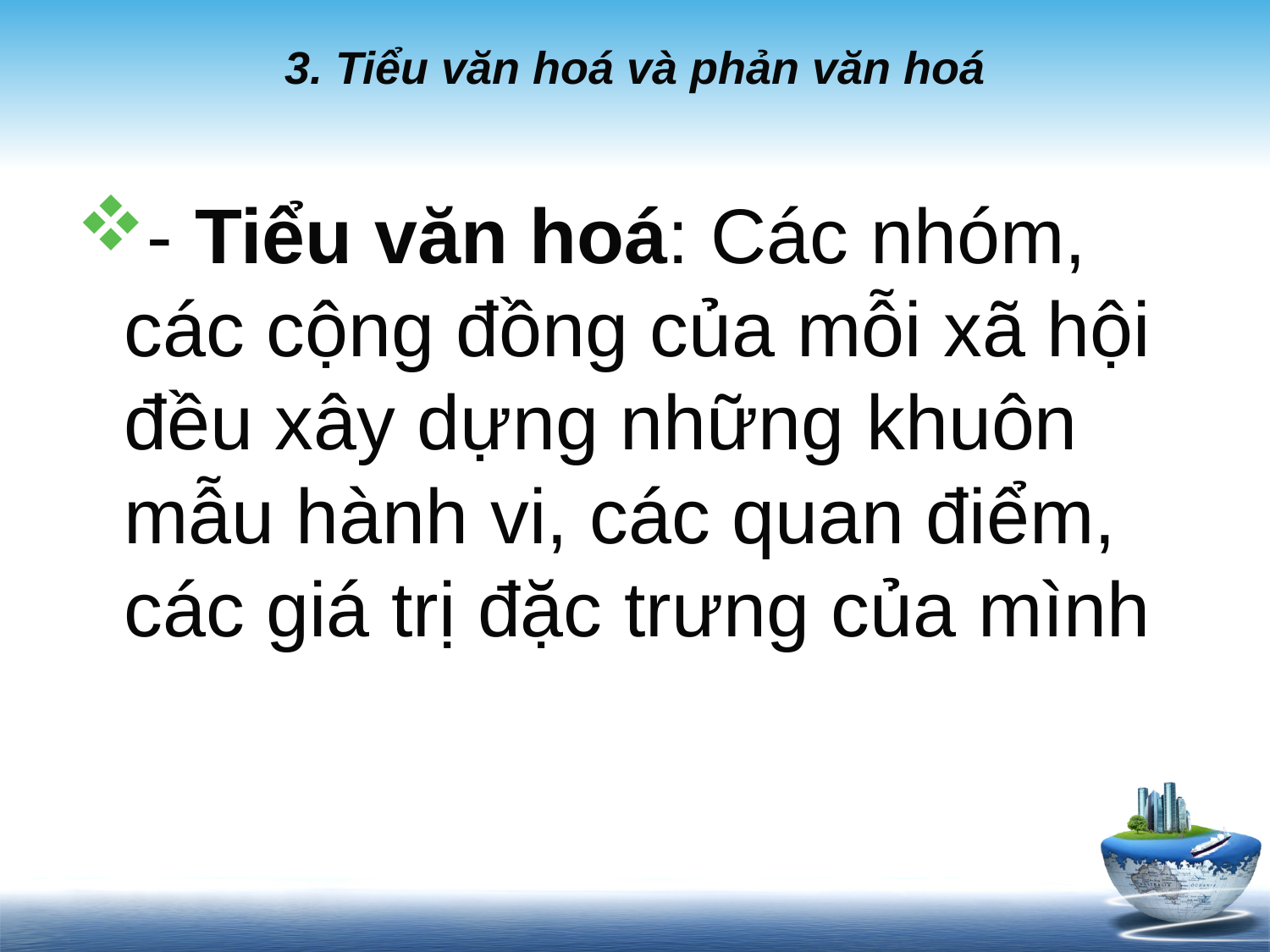

# 3. Tiểu văn hoá và phản văn hoá
- Tiểu văn hoá: Các nhóm, các cộng đồng của mỗi xã hội đều xây dựng những khuôn mẫu hành vi, các quan điểm, các giá trị đặc trưng của mình